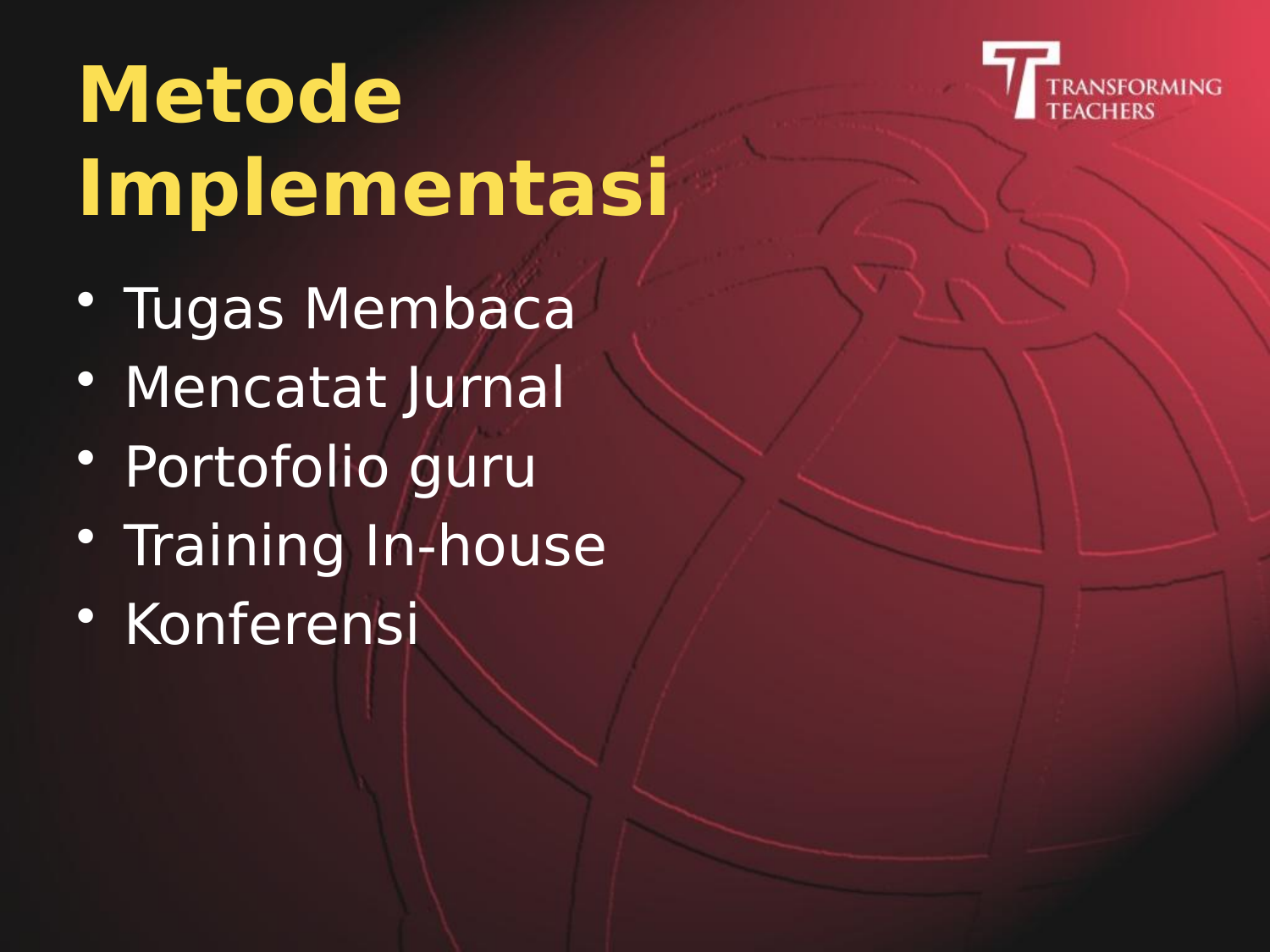

# Metode Implementasi
Tugas Membaca
Mencatat Jurnal
Portofolio guru
Training In-house
Konferensi